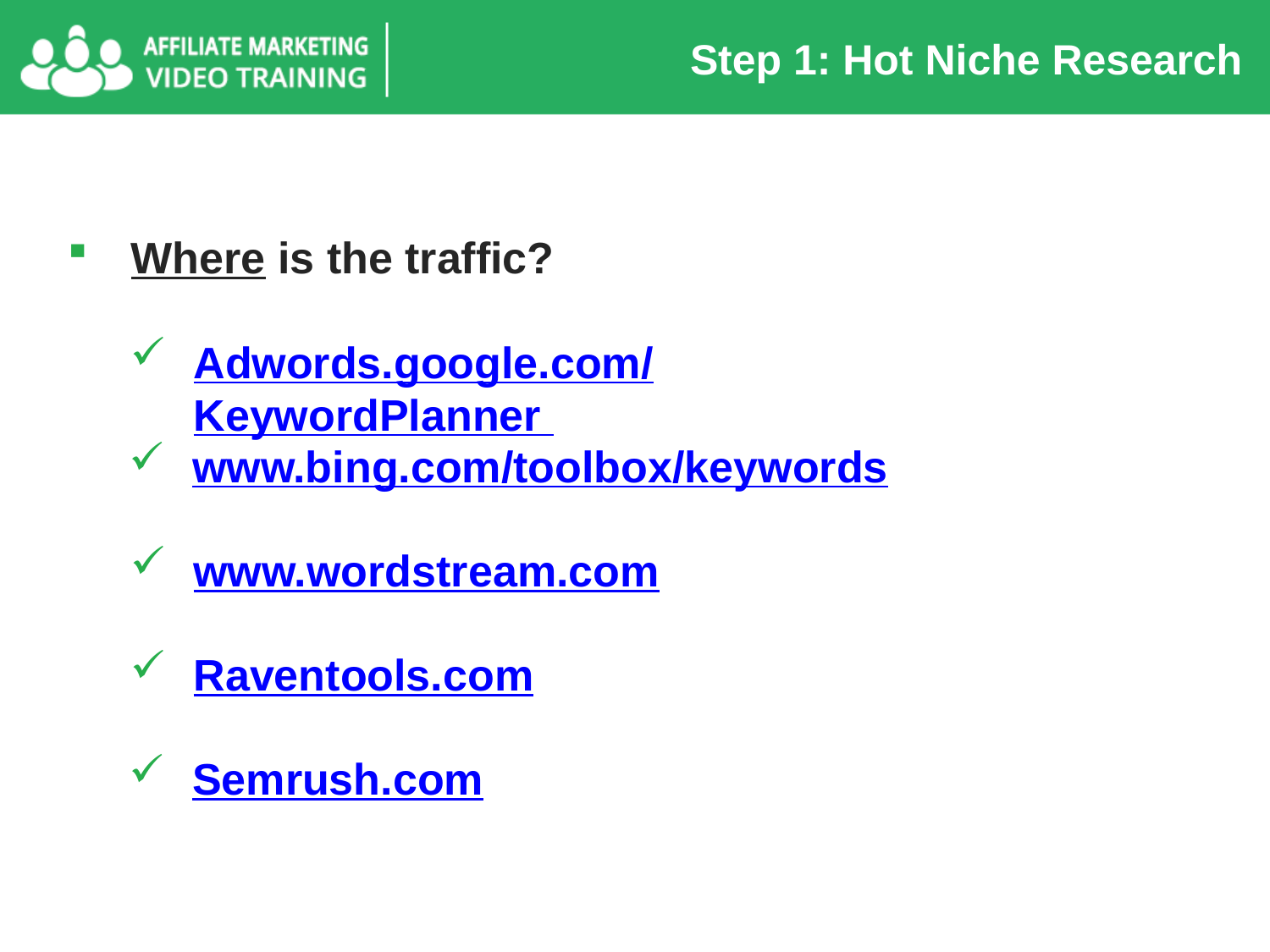

Step 1: Hot Niche Research
Where is the traffic?
Adwords.google.com/KeywordPlanner
www.bing.com/toolbox/keywords
www.wordstream.com
Raventools.com
Semrush.com